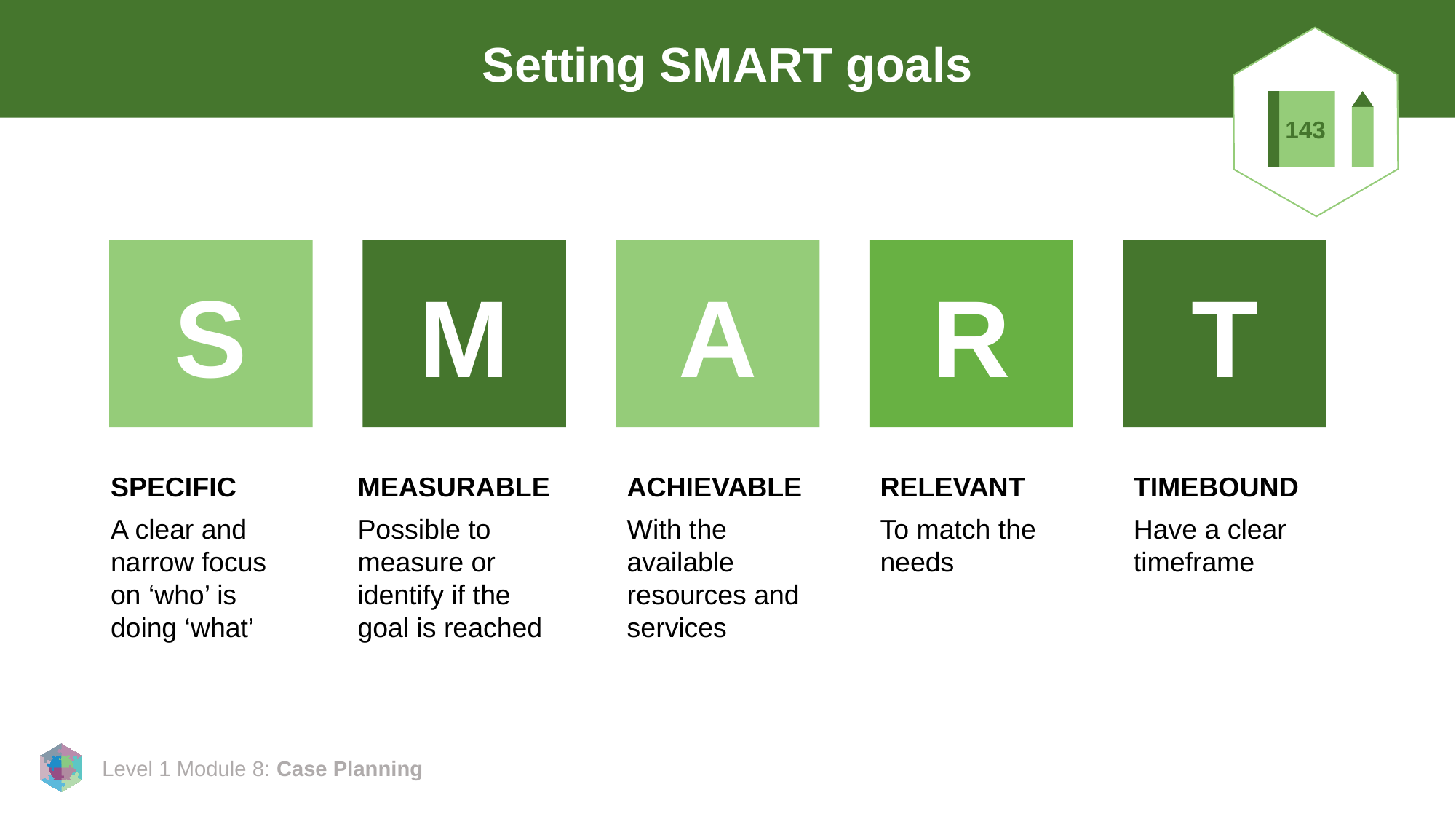

# Setting SMART goals

143

S
M
A
R
T
SPECIFIC
A clear and narrow focus on ‘who’ is doing ‘what’
MEASURABLE
Possible to measure or identify if the goal is reached
ACHIEVABLE
With the available resources and services
RELEVANT
To match the needs
TIMEBOUND
Have a clear timeframe